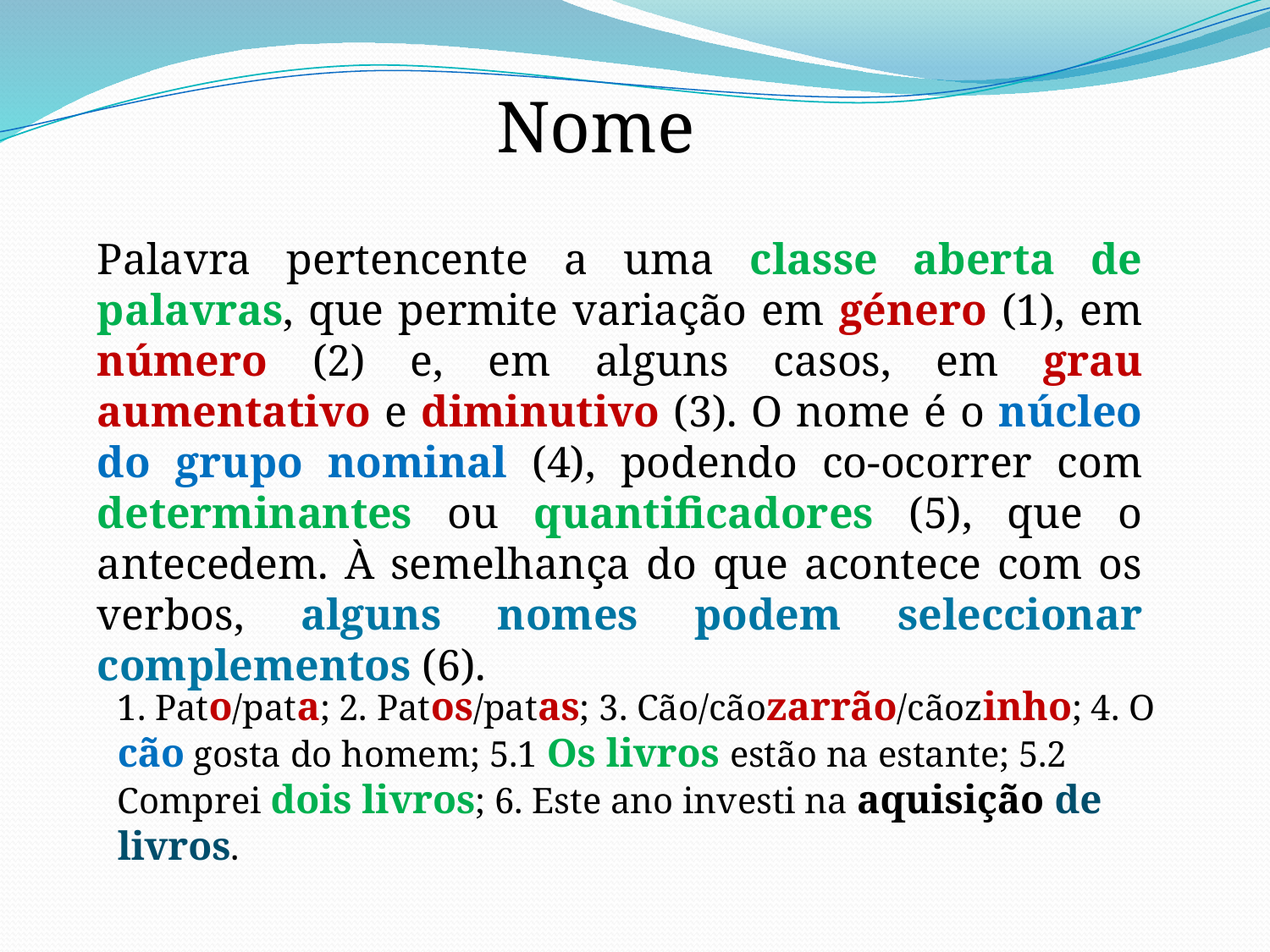

Nome
Palavra pertencente a uma classe aberta de palavras, que permite variação em género (1), em número (2) e, em alguns casos, em grau aumentativo e diminutivo (3). O nome é o núcleo do grupo nominal (4), podendo co-ocorrer com determinantes ou quantificadores (5), que o antecedem. À semelhança do que acontece com os verbos, alguns nomes podem seleccionar complementos (6).

1. Pato/pata; 2. Patos/patas; 3. Cão/cãozarrão/cãozinho; 4. O cão gosta do homem; 5.1 Os livros estão na estante; 5.2 Comprei dois livros; 6. Este ano investi na aquisição de livros.